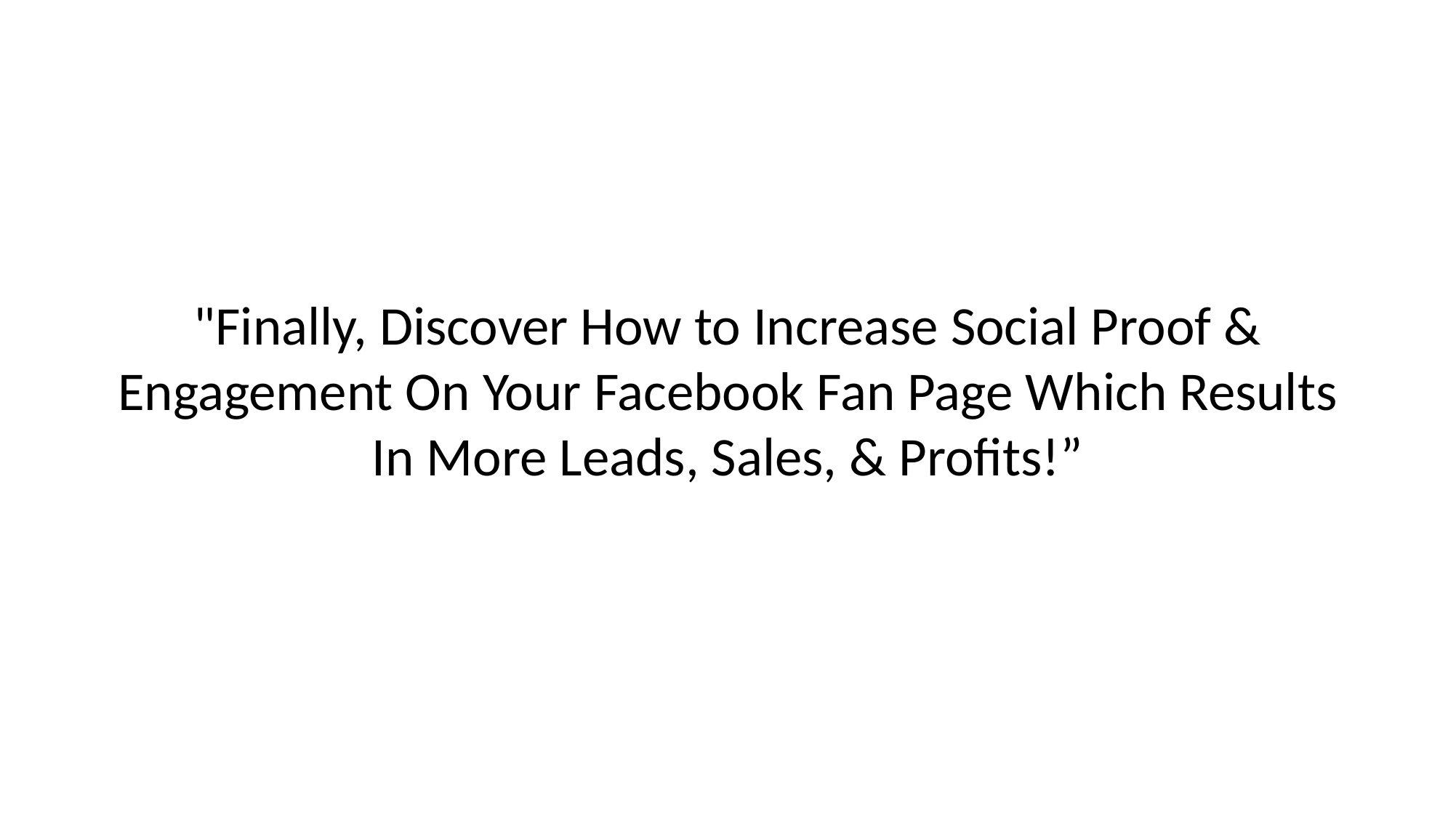

# "Finally, Discover How to Increase Social Proof & Engagement On Your Facebook Fan Page Which Results In More Leads, Sales, & Profits!”